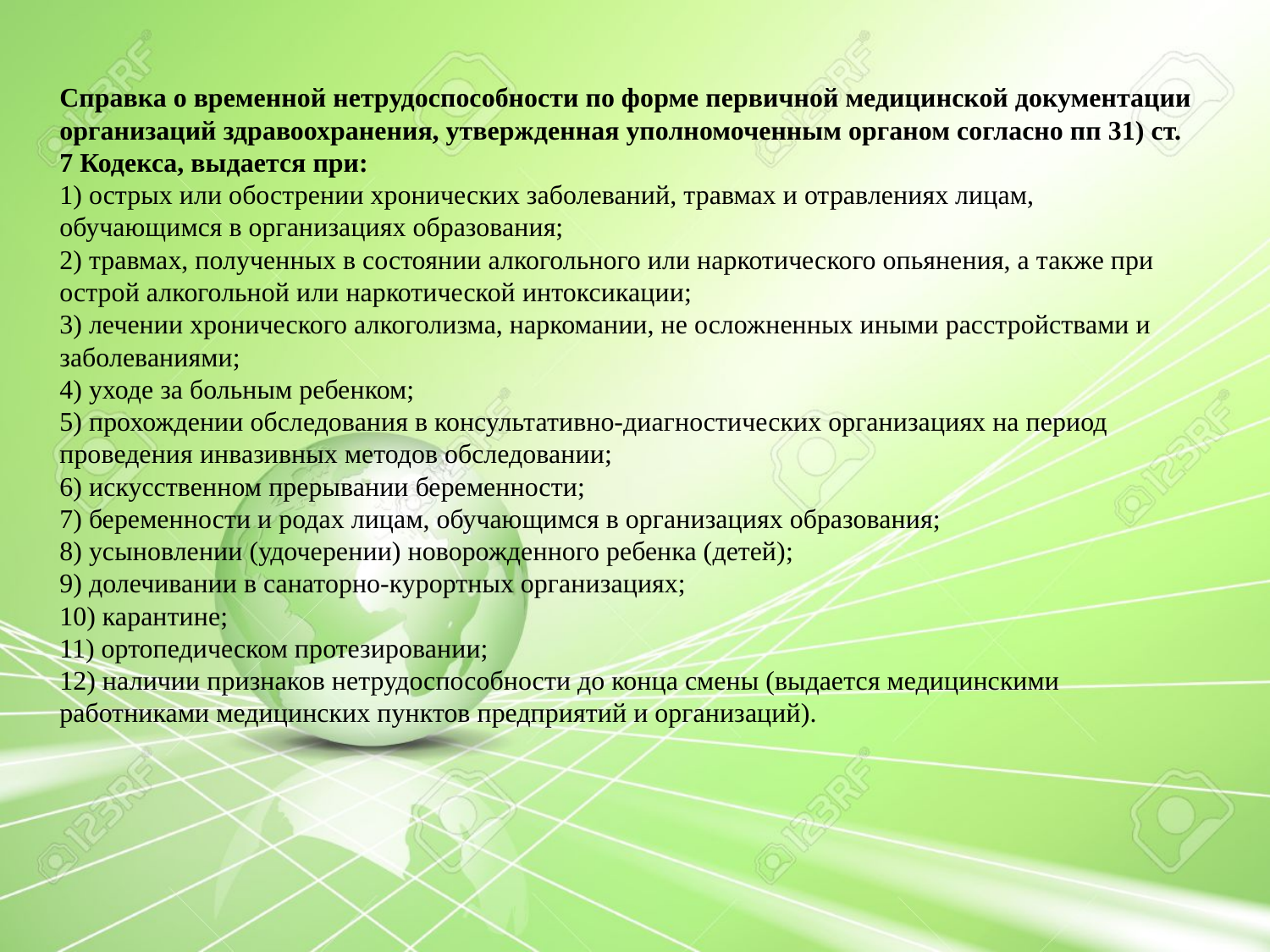

Справка о временной нетрудоспособности по форме первичной медицинской документации организаций здравоохранения, утвержденная уполномоченным органом согласно пп 31) ст. 7 Кодекса, выдается при:
1) острых или обострении хронических заболеваний, травмах и отравлениях лицам, обучающимся в организациях образования;
2) травмах, полученных в состоянии алкогольного или наркотического опьянения, а также при острой алкогольной или наркотической интоксикации;
3) лечении хронического алкоголизма, наркомании, не осложненных иными расстройствами и заболеваниями;
4) уходе за больным ребенком;
5) прохождении обследования в консультативно-диагностических организациях на период проведения инвазивных методов обследовании;
6) искусственном прерывании беременности;
7) беременности и родах лицам, обучающимся в организациях образования;
8) усыновлении (удочерении) новорожденного ребенка (детей);
9) долечивании в санаторно-курортных организациях;
10) карантине;
11) ортопедическом протезировании;
12) наличии признаков нетрудоспособности до конца смены (выдается медицинскими работниками медицинских пунктов предприятий и организаций).